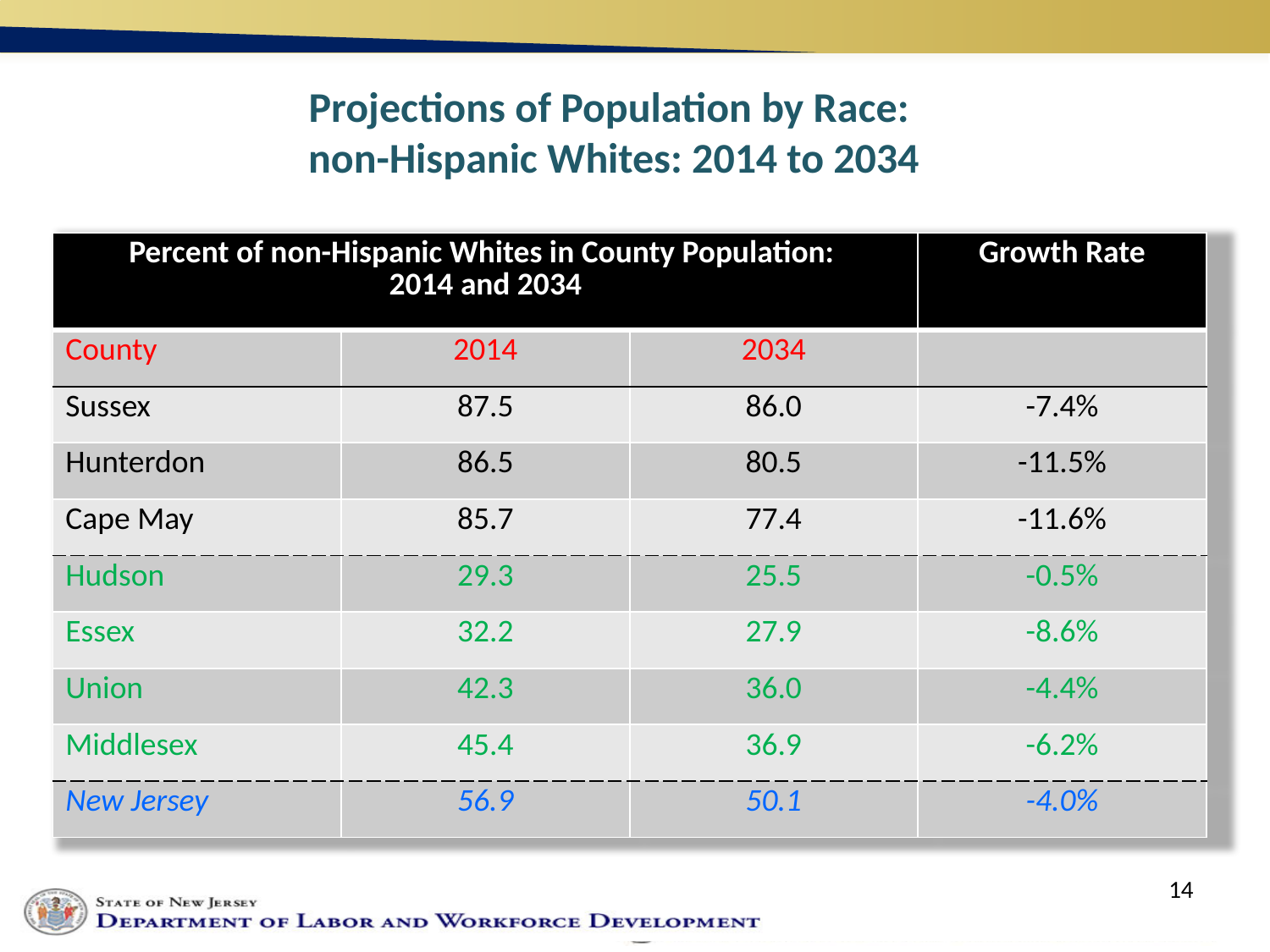

Projections of Population by Race:
non-Hispanic Whites: 2014 to 2034
| Percent of non-Hispanic Whites in County Population: 2014 and 2034 |  |  | Growth Rate |
| --- | --- | --- | --- |
| County | 2014 | 2034 |  |
| Sussex | 87.5 | 86.0 | -7.4% |
| Hunterdon | 86.5 | 80.5 | -11.5% |
| Cape May | 85.7 | 77.4 | -11.6% |
| Hudson | 29.3 | 25.5 | -0.5% |
| Essex | 32.2 | 27.9 | -8.6% |
| Union | 42.3 | 36.0 | -4.4% |
| Middlesex | 45.4 | 36.9 | -6.2% |
| New Jersey | 56.9 | 50.1 | -4.0% |
14